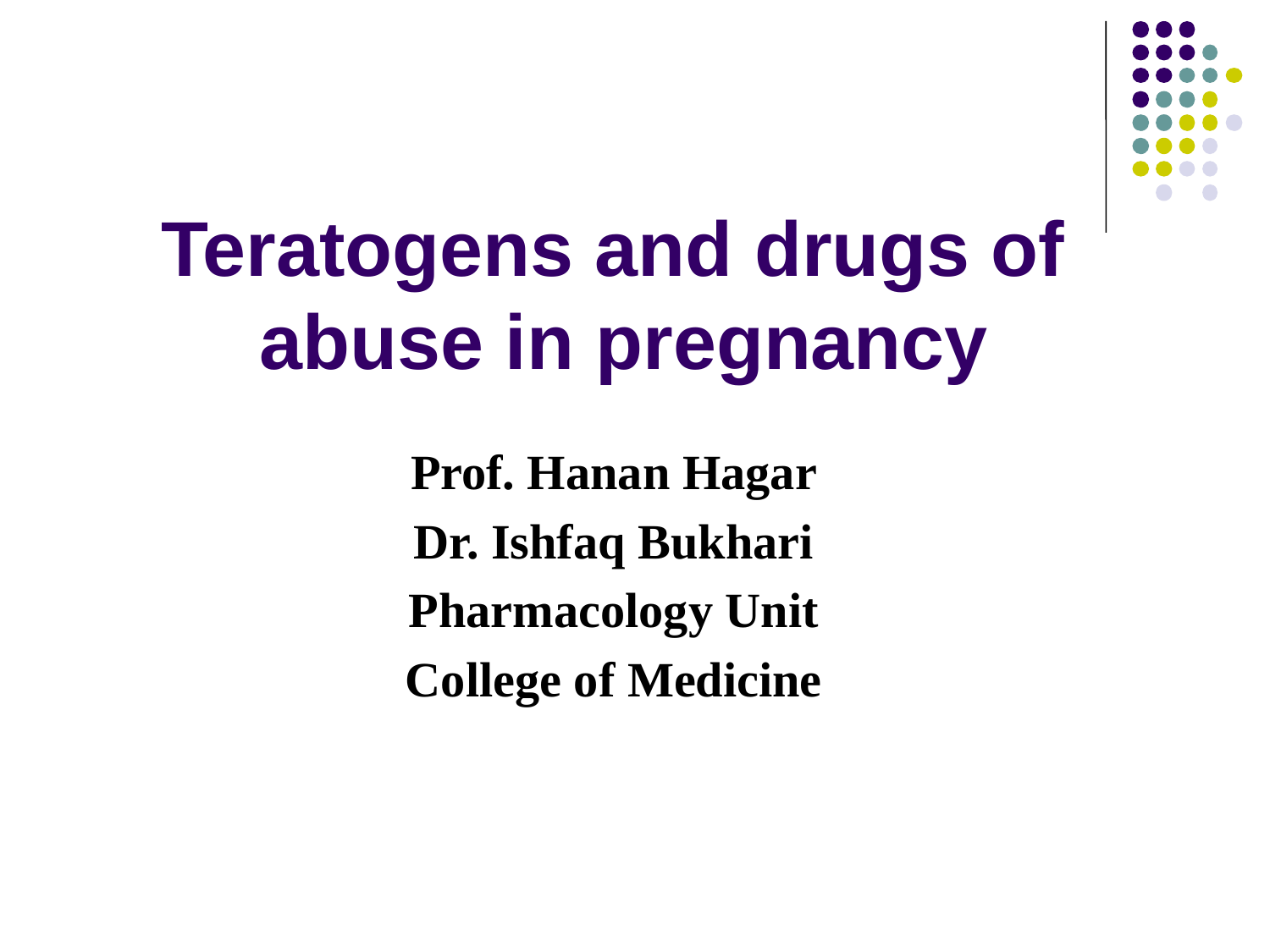

Teratogens and drugs of
abuse in pregnancy
Prof. Hanan Hagar
Dr. Ishfaq Bukhari
Pharmacology Unit
College of Medicine